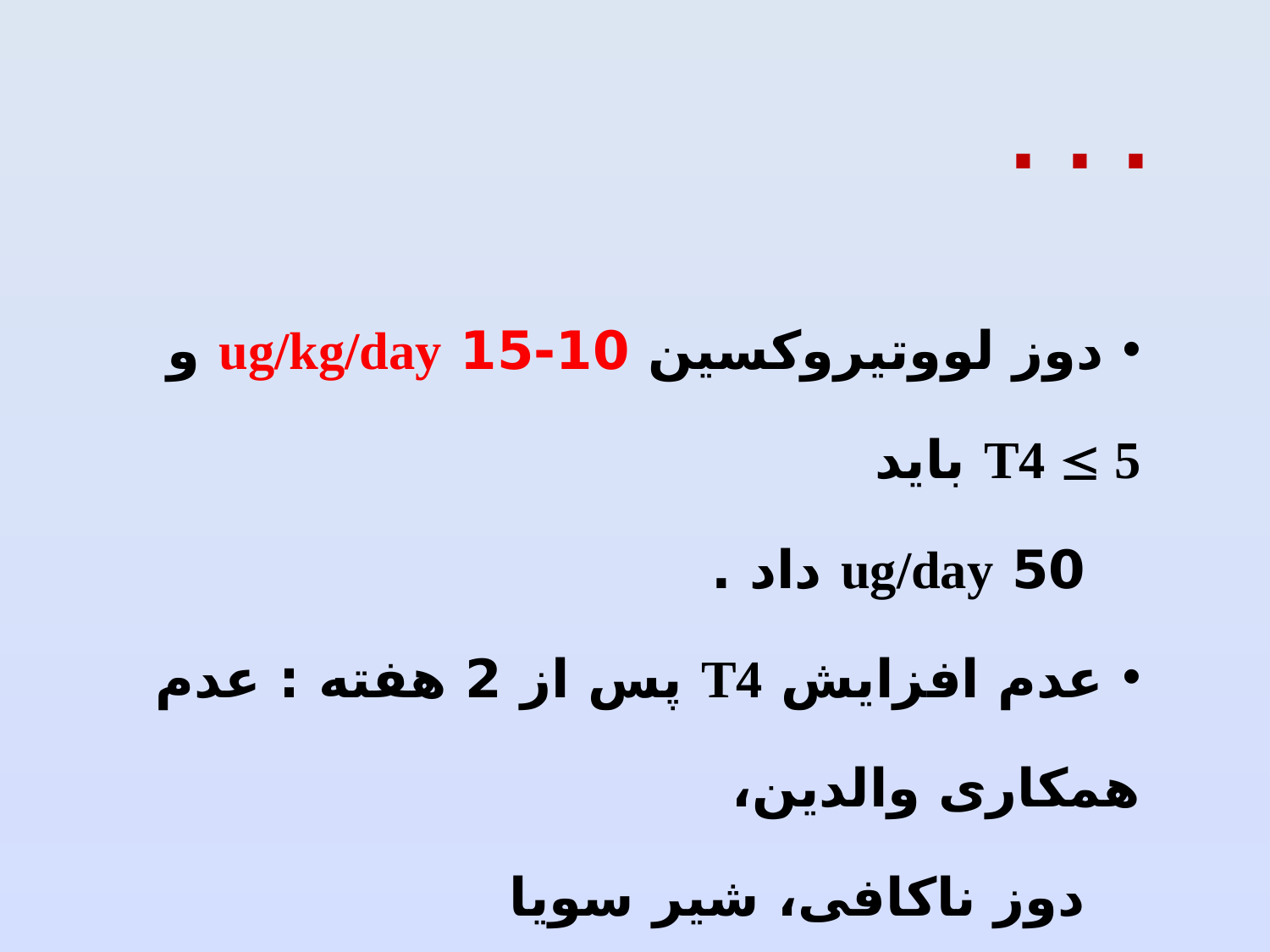

. . .
 دوز لووتیروکسین 10-15 ug/kg/day و T4 ≤ 5 باید
   50 ug/day داد .
 عدم افزایش T4 پس از 2 هفته : عدم همکاری والدین،
   دوز ناکافی، شیر سویا